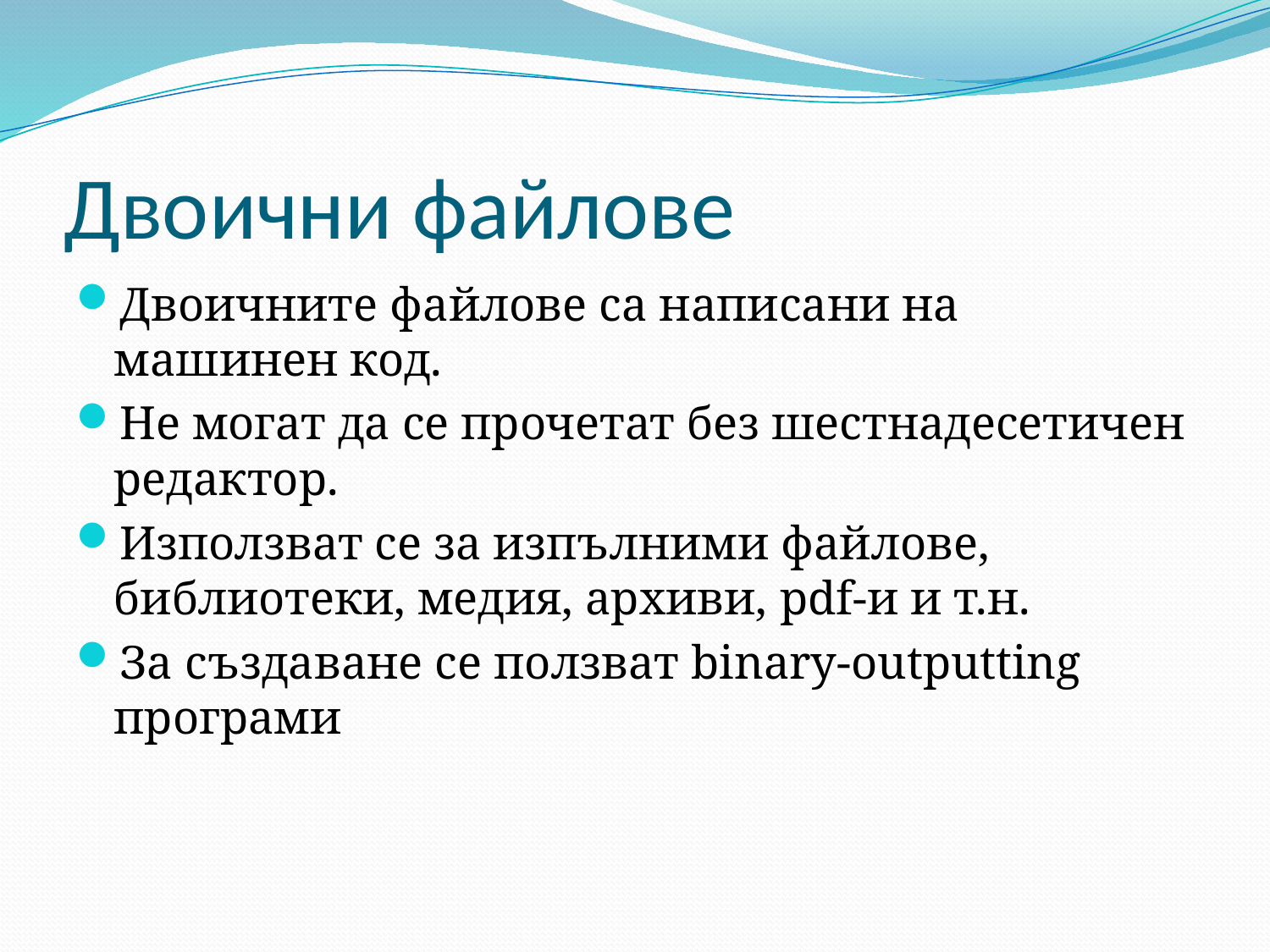

# Двоични файлове
Двоичните файлове са написани на машинен код.
Не могат да се прочетат без шестнадесетичен редактор.
Използват се за изпълними файлове, библиотеки, медия, архиви, pdf-и и т.н.
За създаване се ползват binary-outputting програми